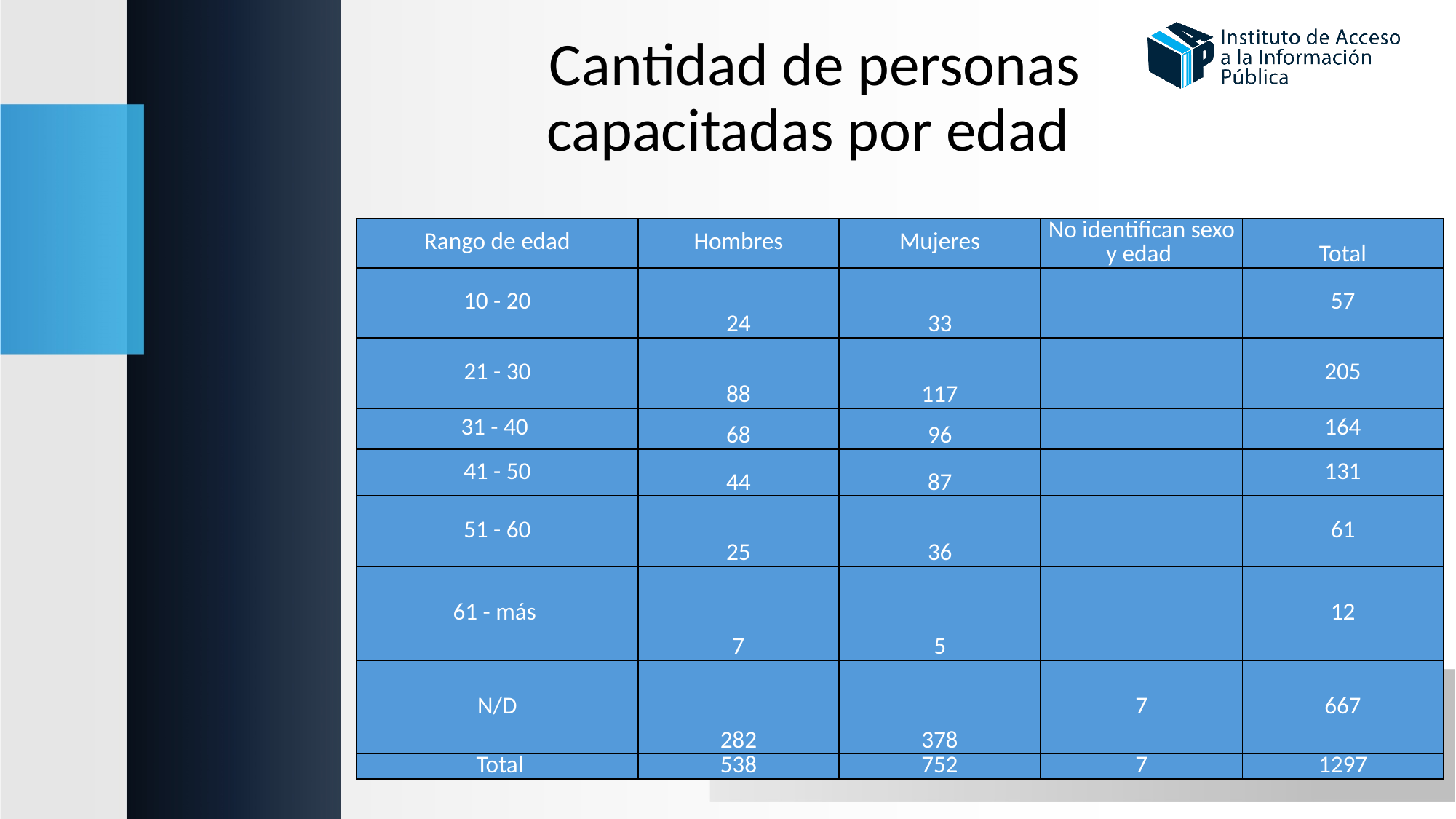

# Cantidad de personas capacitadas por edad
| Rango de edad | Hombres | Mujeres | No identifican sexo y edad | Total |
| --- | --- | --- | --- | --- |
| 10 - 20 | 24 | 33 |  | 57 |
| 21 - 30 | 88 | 117 |  | 205 |
| 31 - 40 | 68 | 96 |  | 164 |
| 41 - 50 | 44 | 87 |  | 131 |
| 51 - 60 | 25 | 36 |  | 61 |
| 61 - más | 7 | 5 |  | 12 |
| N/D | 282 | 378 | 7 | 667 |
| Total | 538 | 752 | 7 | 1297 |